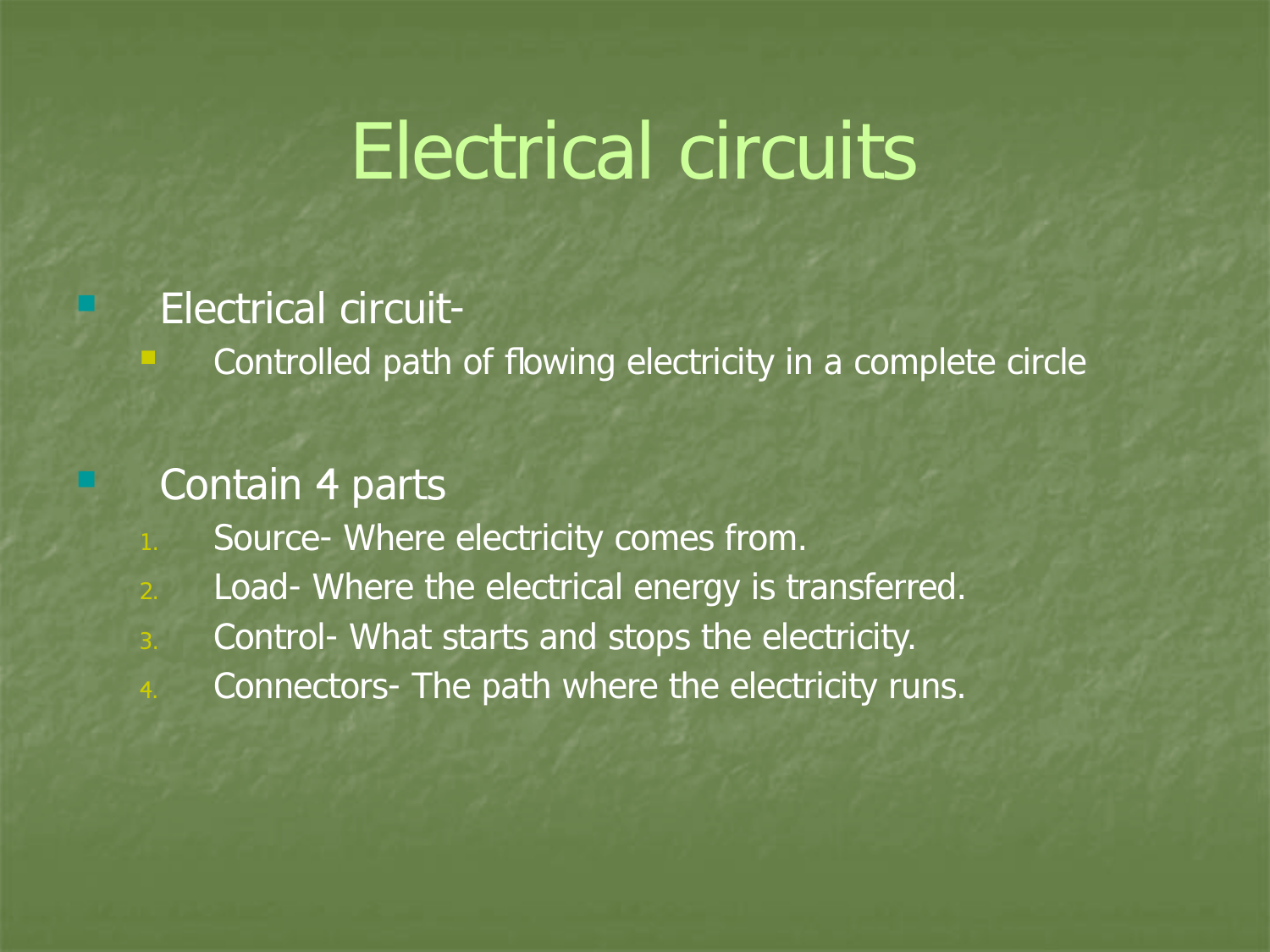

# Electrical circuits
Electrical circuit-
Controlled path of flowing electricity in a complete circle

Contain 4 parts
Source- Where electricity comes from.
Load- Where the electrical energy is transferred.
Control- What starts and stops the electricity.
Connectors- The path where the electricity runs.